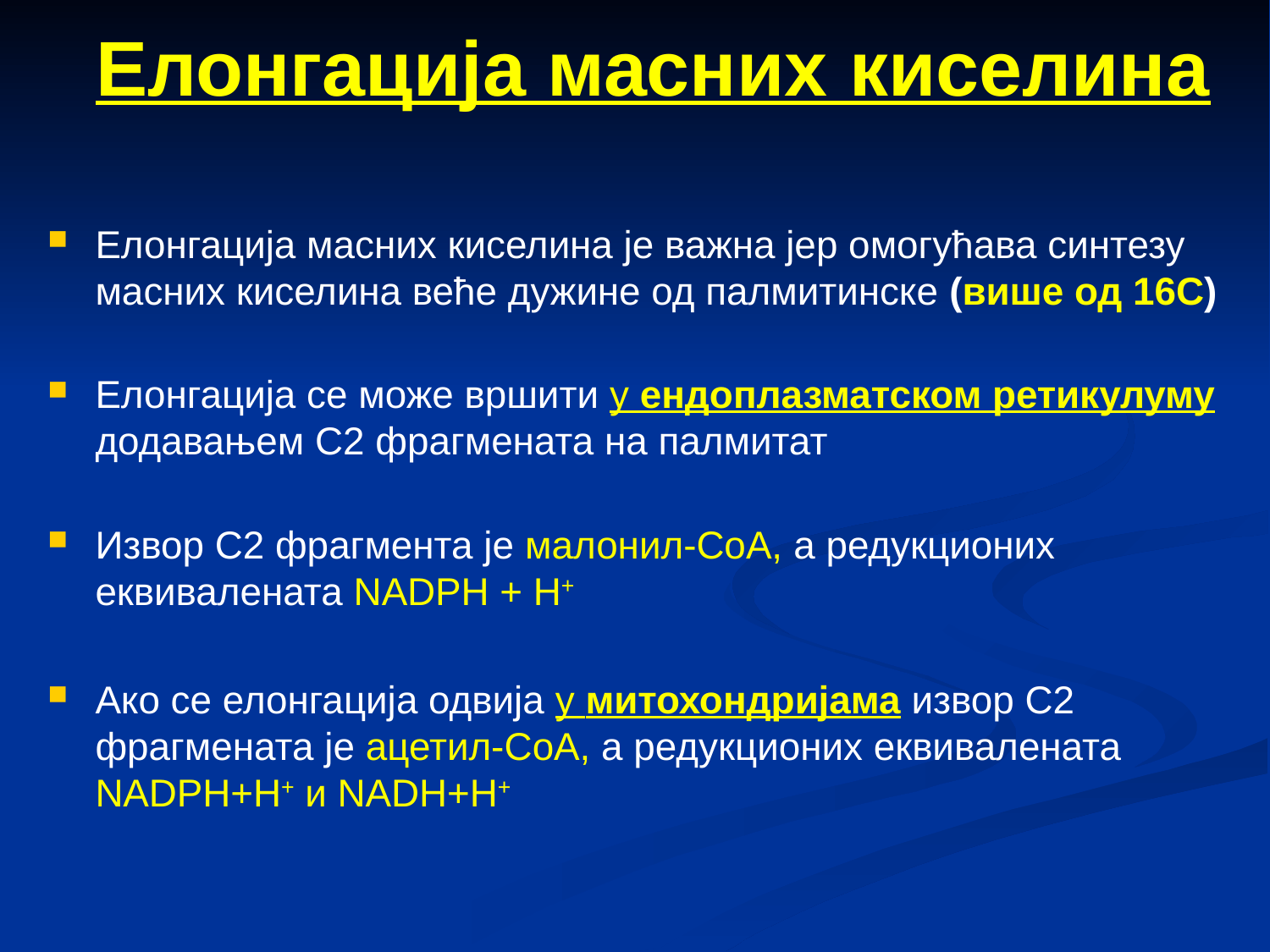

# Елонгација масних киселина

Елонгација масних киселина је важна јер омогућава синтезу масних киселина веће дужине од палмитинске (више од 16C)

Елонгација се може вршити у ендоплазматском ретикулуму додавањем C2 фрагмената на палмитат

Извор C2 фрагмента је малонил-CоА, а редукционих еквивалената NADPH + H+

Ако се елонгација одвија у митохондријама извор C2 фрагмената је ацетил-CоА, а редукционих еквивалената NADPH+H+ и NADH+H+